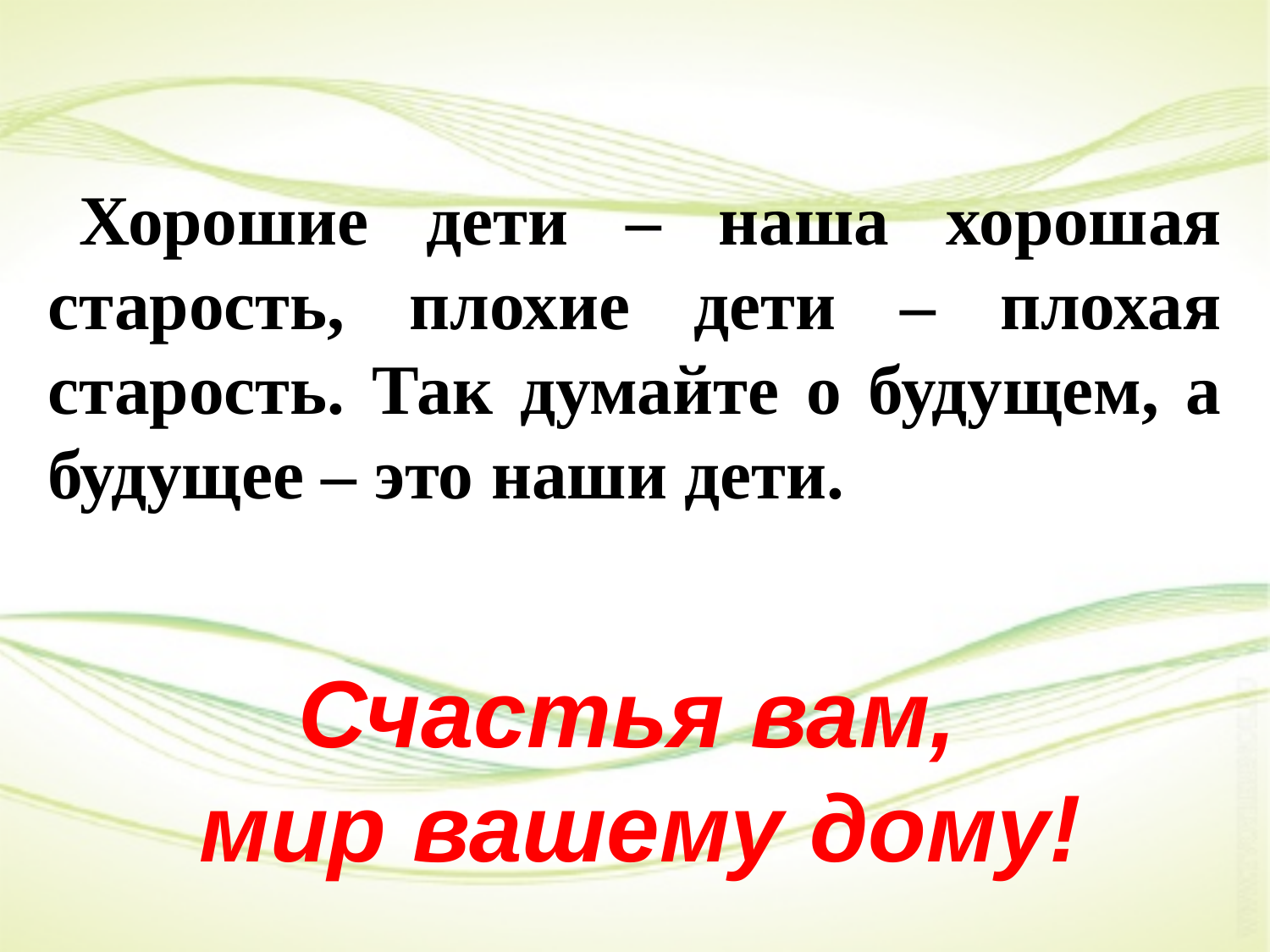

Хорошие дети – наша хорошая старость, плохие дети – плохая старость. Так думайте о будущем, а будущее – это наши дети.
Счастья вам,
мир вашему дому!